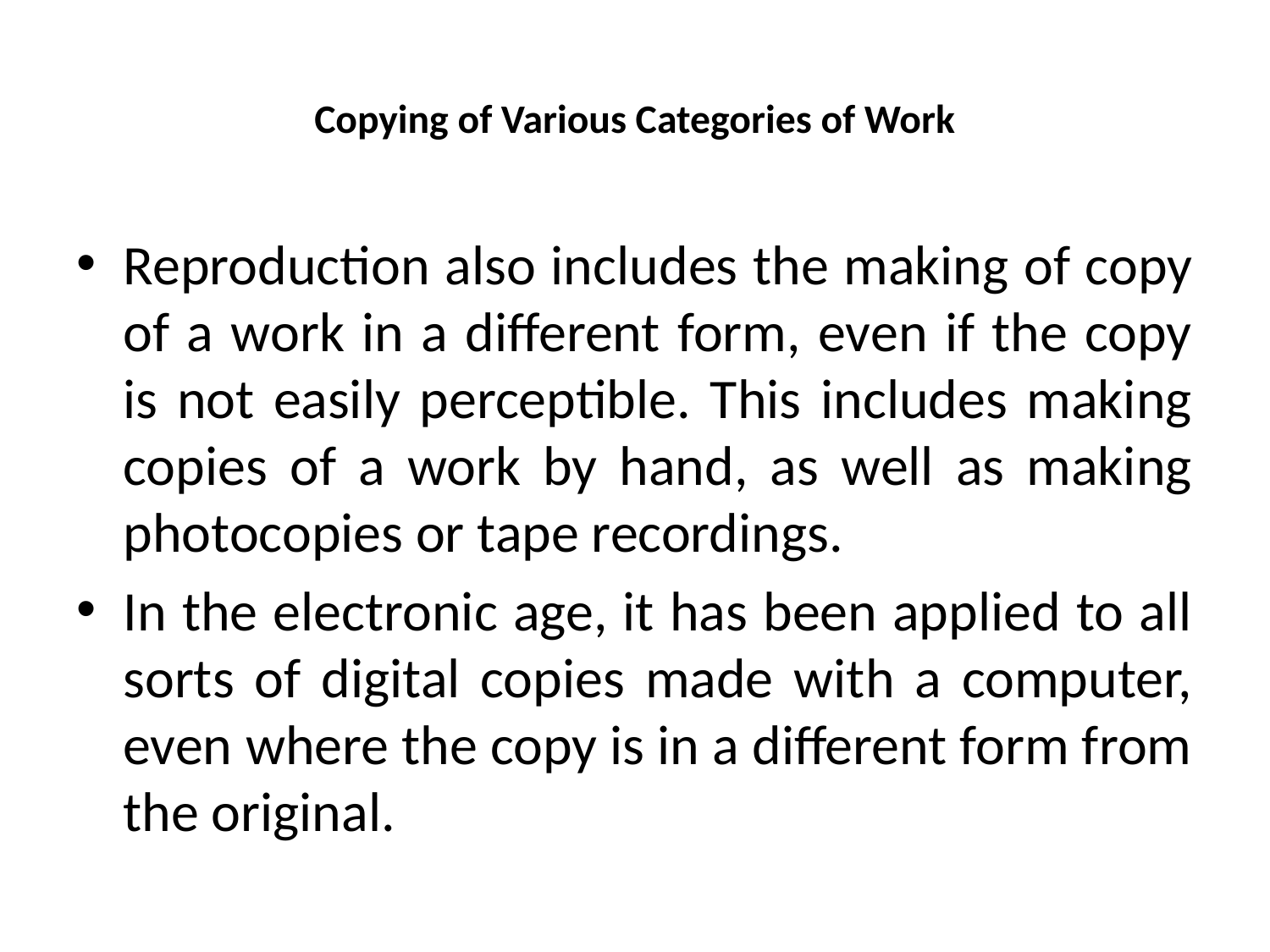

# Copying of Various Categories of Work
Reproduction also includes the making of copy of a work in a different form, even if the copy is not easily perceptible. This includes making copies of a work by hand, as well as making photocopies or tape recordings.
In the electronic age, it has been applied to all sorts of digital copies made with a computer, even where the copy is in a different form from the original.